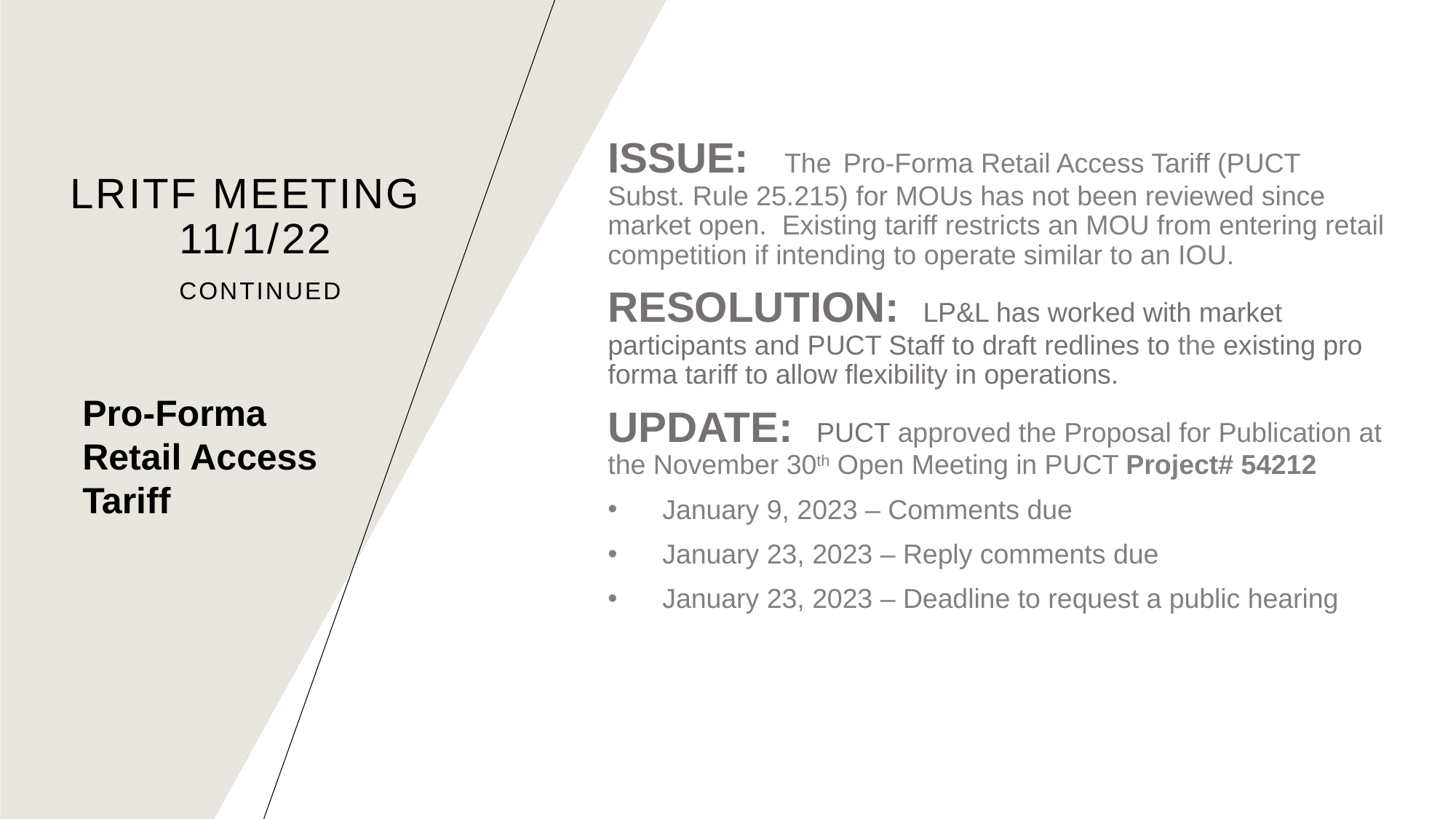

# LRITF Meeting 11/1/22 continued
ISSUE:   The Pro-Forma Retail Access Tariff (PUCT Subst. Rule 25.215) for MOUs has not been reviewed since market open.  Existing tariff restricts an MOU from entering retail competition if intending to operate similar to an IOU.
RESOLUTION:  LP&L has worked with market participants and PUCT Staff to draft redlines to the existing pro forma tariff to allow flexibility in operations.
UPDATE:  PUCT approved the Proposal for Publication at the November 30th Open Meeting in PUCT Project# 54212
January 9, 2023 – Comments due
January 23, 2023 – Reply comments due
January 23, 2023 – Deadline to request a public hearing
Pro-Forma Retail Access Tariff